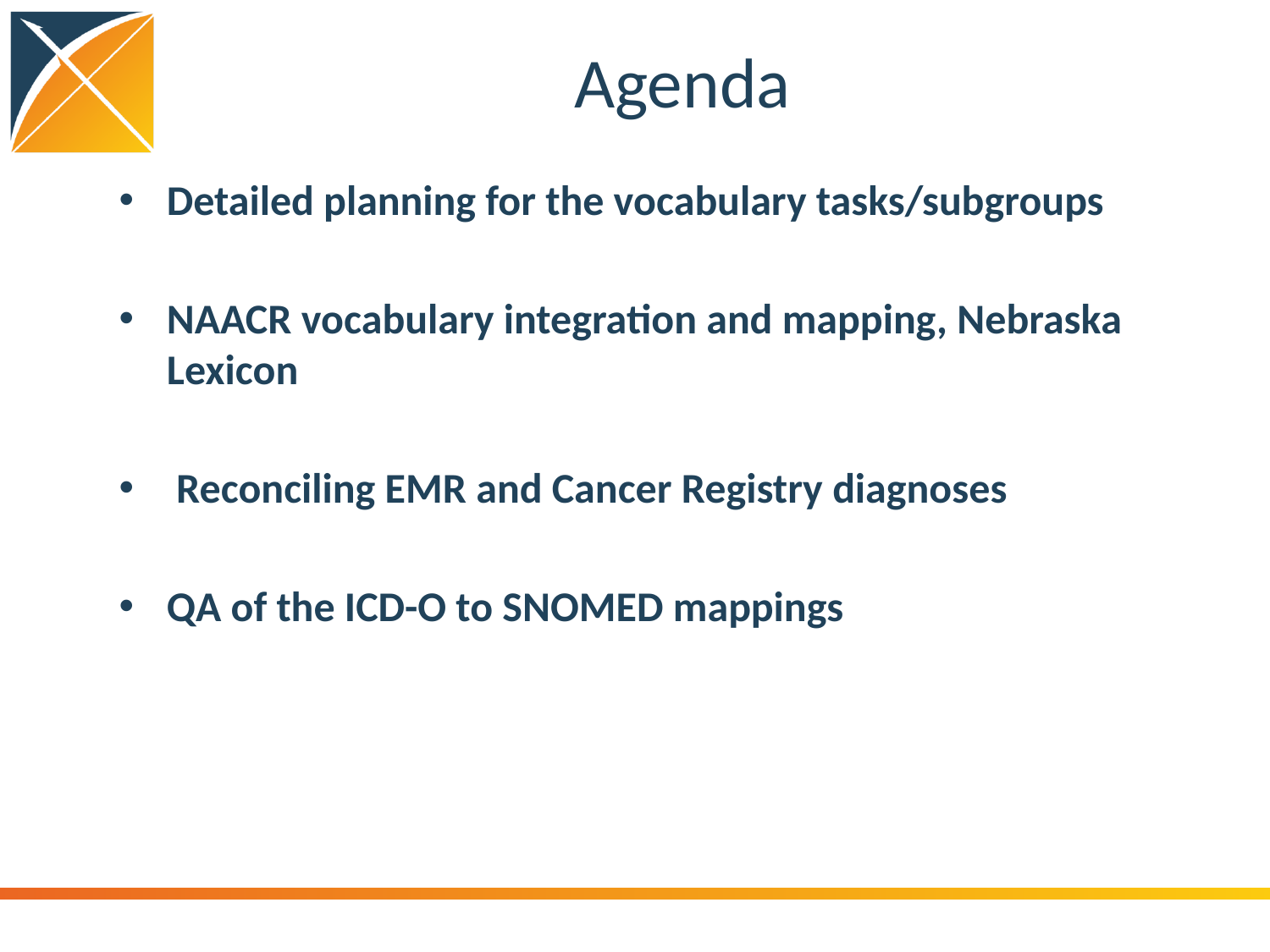

# Agenda
Detailed planning for the vocabulary tasks/subgroups

NAACR vocabulary integration and mapping, Nebraska Lexicon

 Reconciling EMR and Cancer Registry diagnoses

QA of the ICD-O to SNOMED mappings